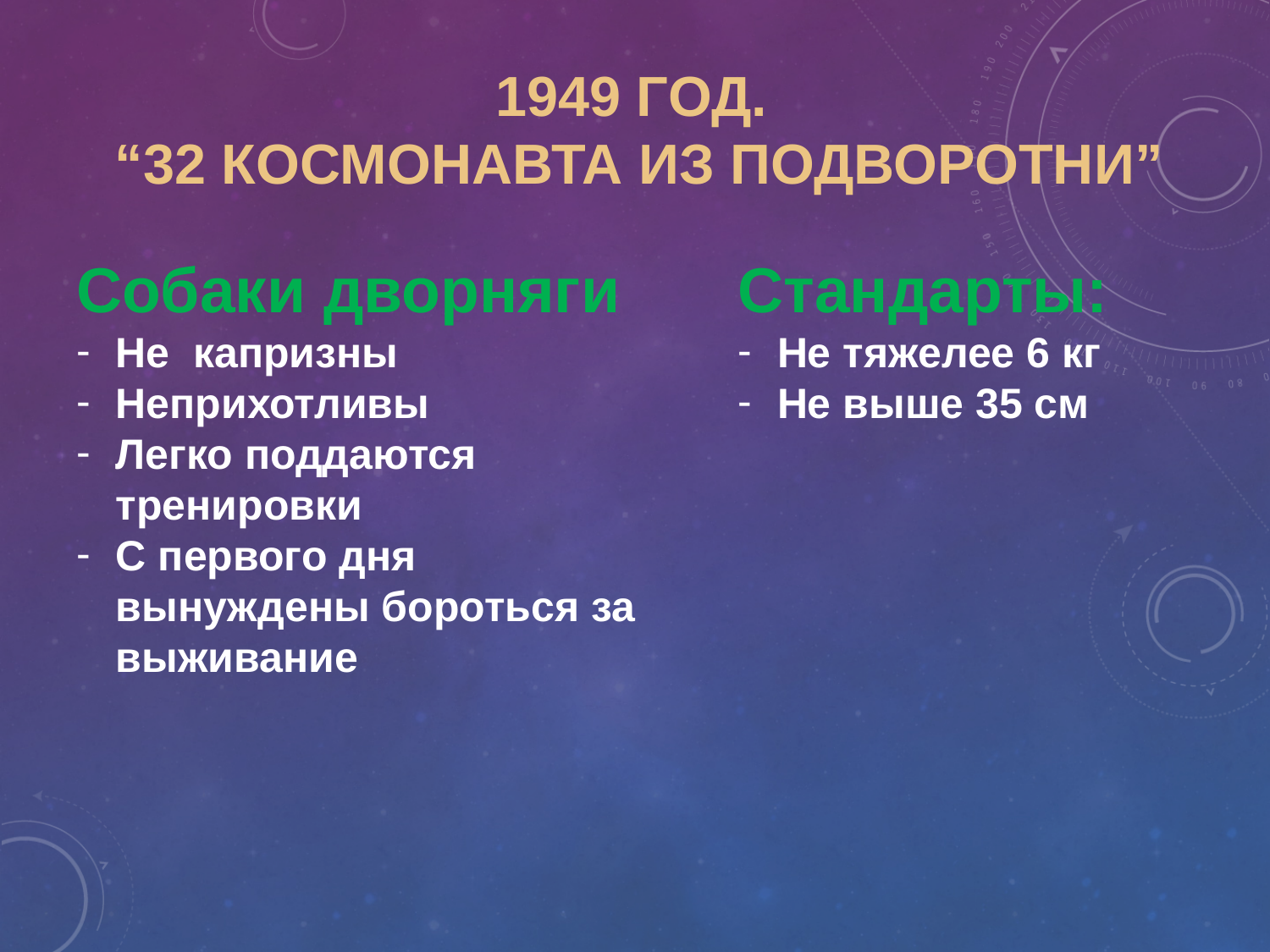

# 1949 год. “32 космонавта из подворотни”
Собаки дворняги
Не  капризны
Неприхотливы
Легко поддаются тренировки
С первого дня вынуждены бороться за выживание

Стандарты:
Не тяжелее 6 кг
Не выше 35 см